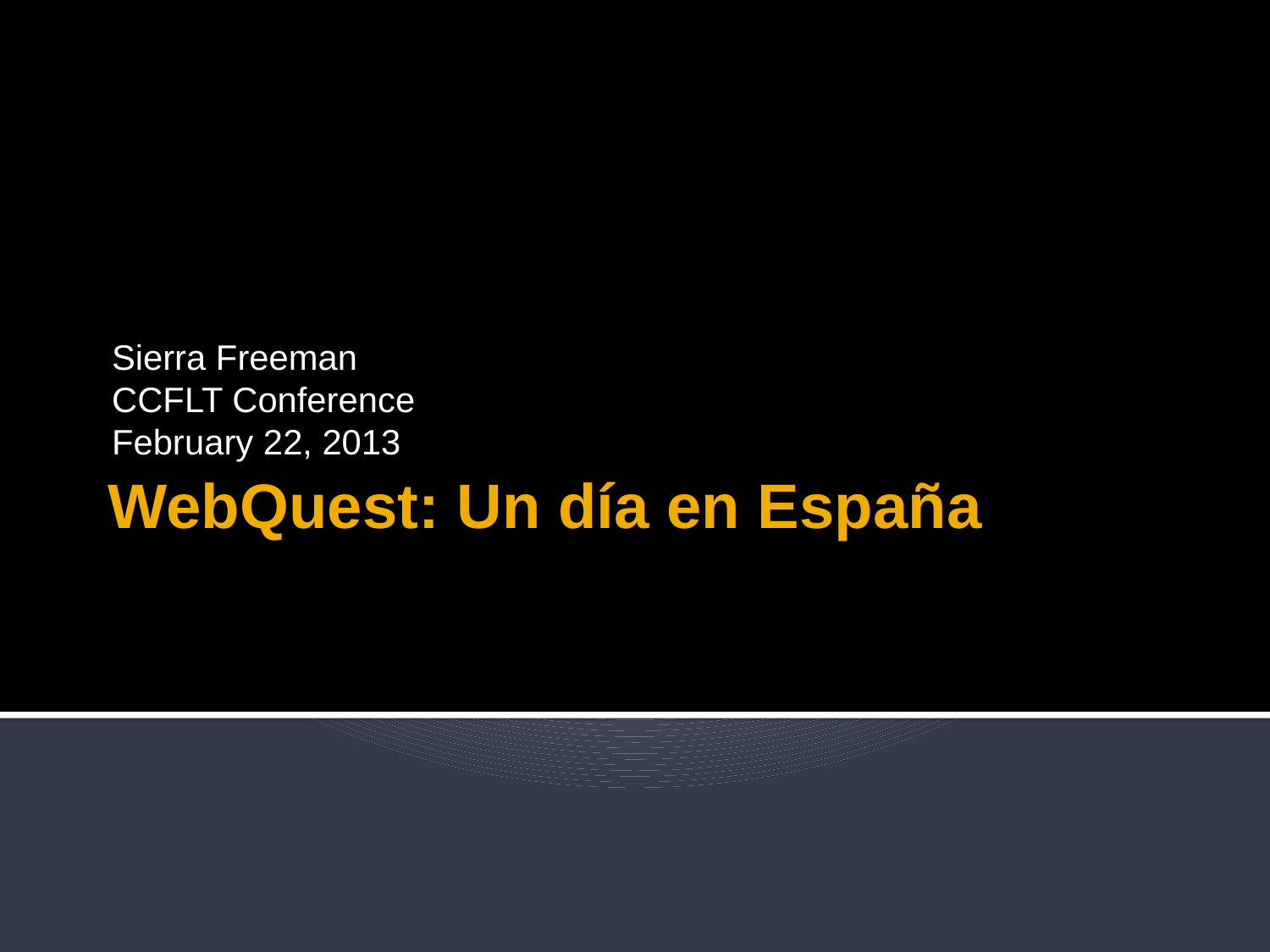

Sierra Freeman
CCFLT Conference
February 22, 2013
# WebQuest: Un día en España